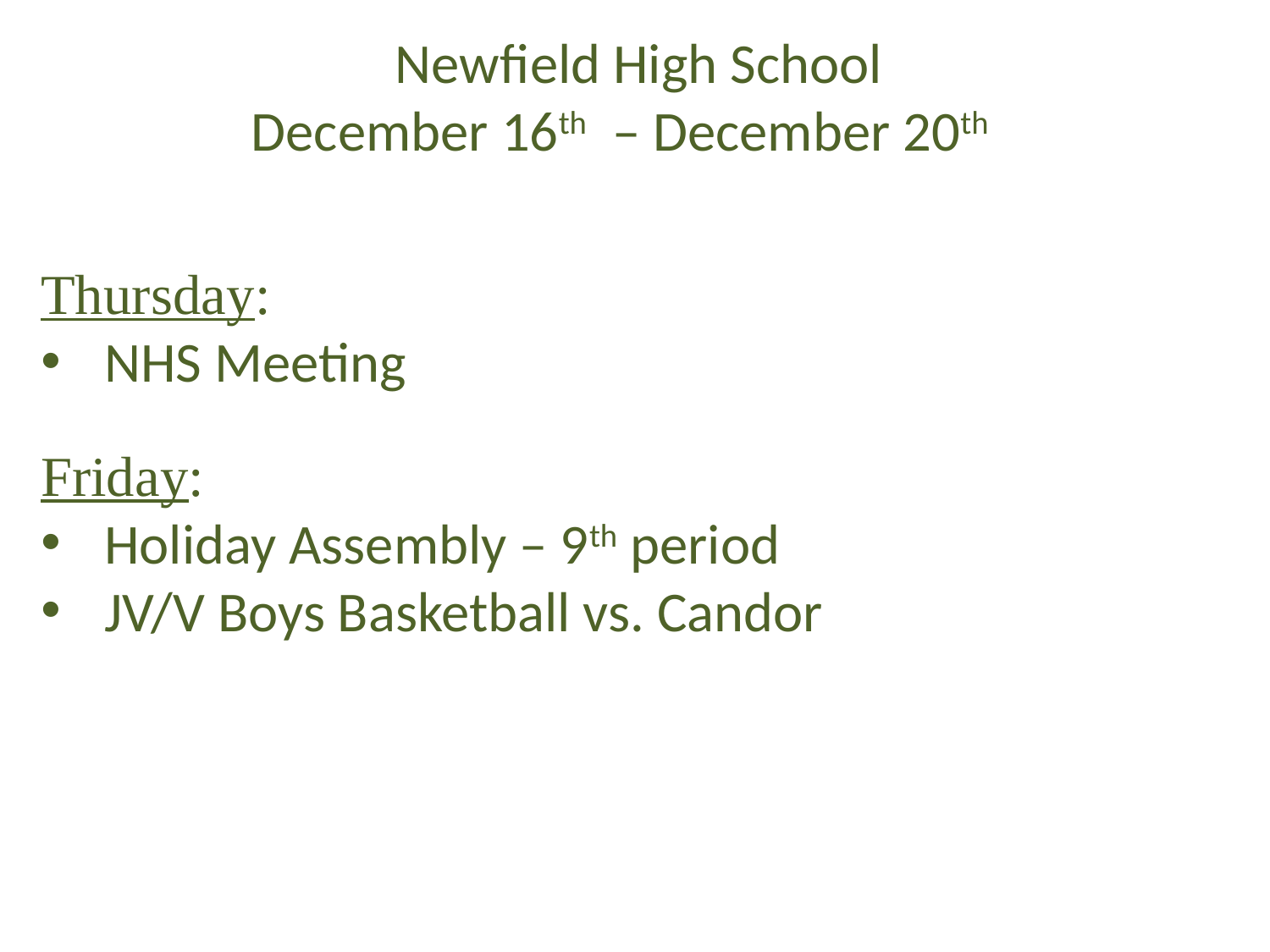

Newfield High School
December 16th  – December 20th
Thursday:
NHS Meeting
Friday:
Holiday Assembly – 9th period
JV/V Boys Basketball vs. Candor